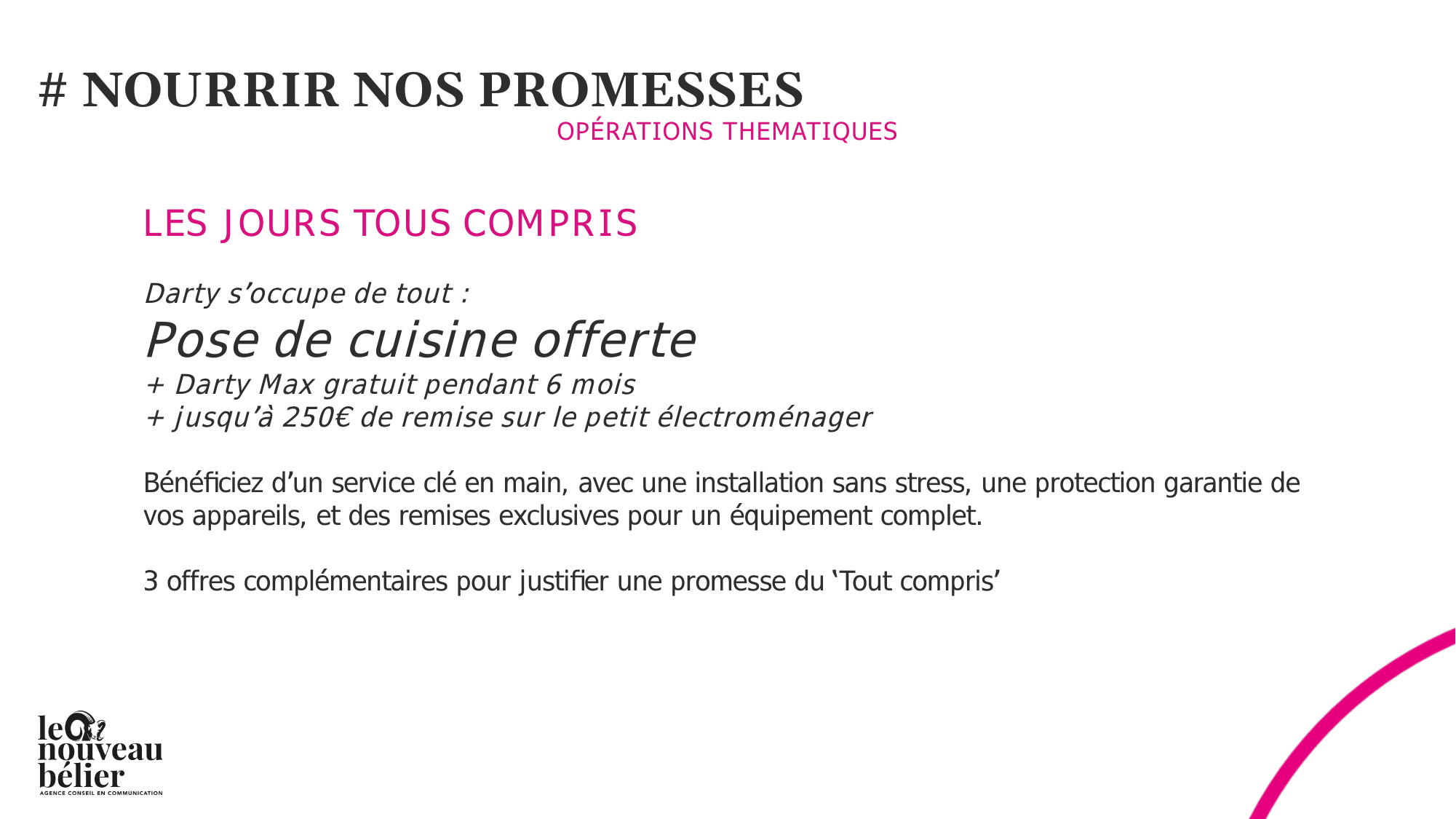

# # NOURRIR NOS PROMESSES
Opérations THEMATIQUES
LES JOURS TOUS COMPRIS
Darty s’occupe de tout :
Pose de cuisine offerte
+ Darty Max gratuit pendant 6 mois
+ jusqu’à 250€ de remise sur le petit électroménager

Bénéficiez d’un service clé en main, avec une installation sans stress, une protection garantie de vos appareils, et des remises exclusives pour un équipement complet.
3 offres complémentaires pour justifier une promesse du ‘Tout compris’